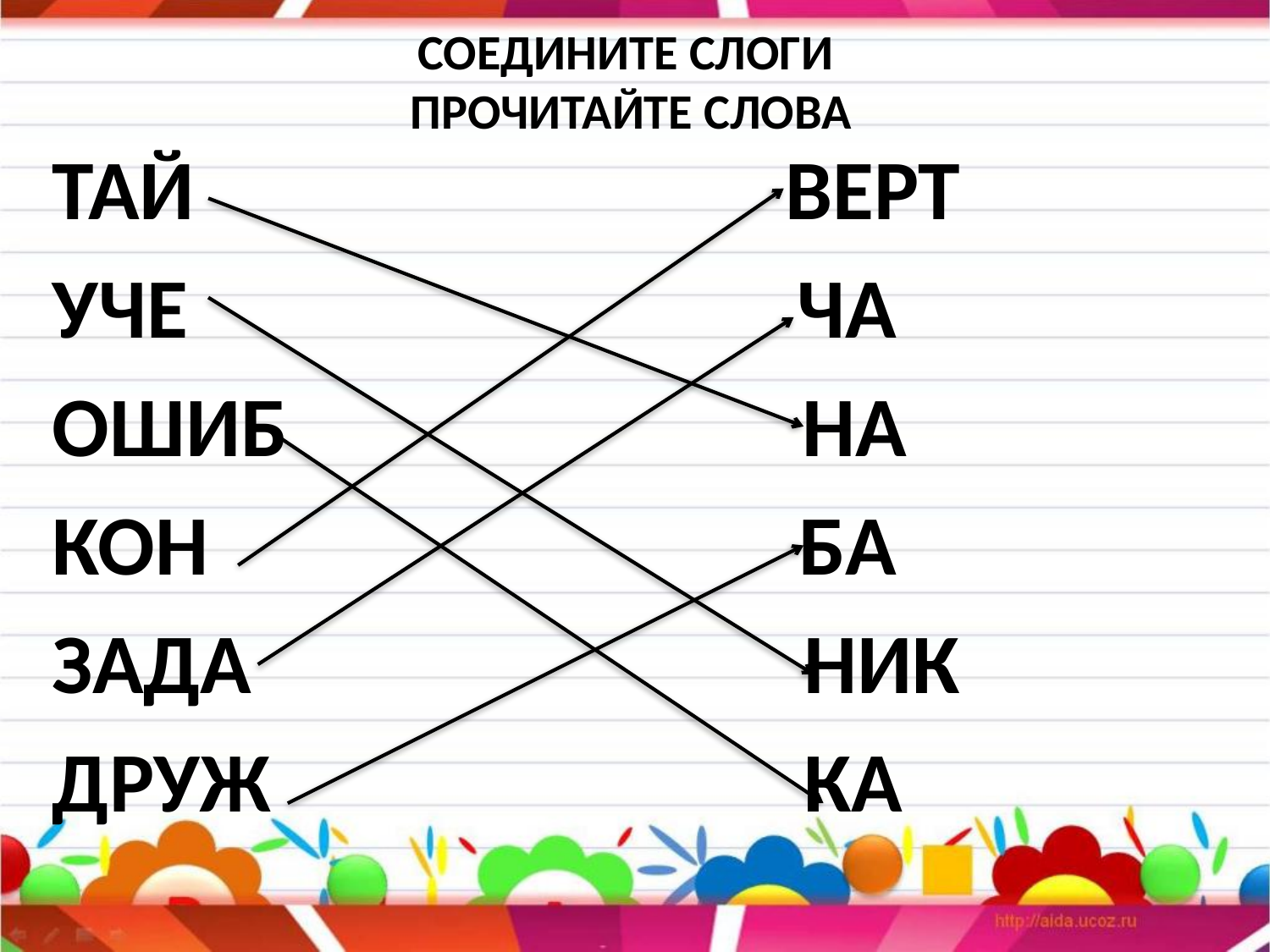

# СОЕДИНИТЕ СЛОГИ ПРОЧИТАЙТЕ СЛОВА
ТАЙ                               ВЕРТ
УЧЕ                                ЧА
ОШИБ                           НА
КОН                               БА
ЗАДА                             НИК
ДРУЖ                            КА